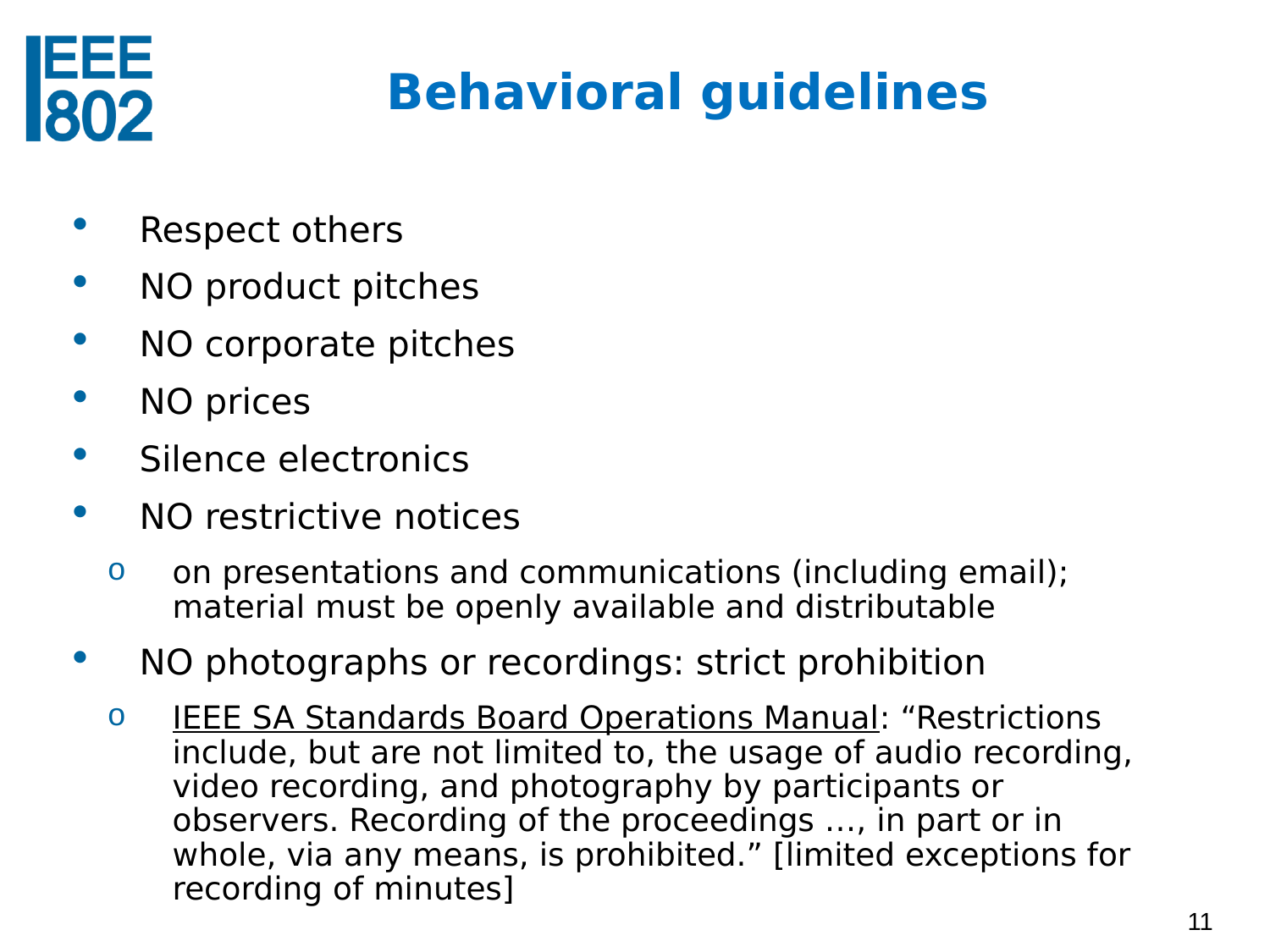

# Behavioral guidelines

Respect others
NO product pitches
NO corporate pitches
NO prices
Silence electronics
NO restrictive notices
on presentations and communications (including email); material must be openly available and distributable
NO photographs or recordings: strict prohibition
IEEE SA Standards Board Operations Manual: “Restrictions include, but are not limited to, the usage of audio recording, video recording, and photography by participants or observers. Recording of the proceedings …, in part or in whole, via any means, is prohibited.” [limited exceptions for recording of minutes]

11